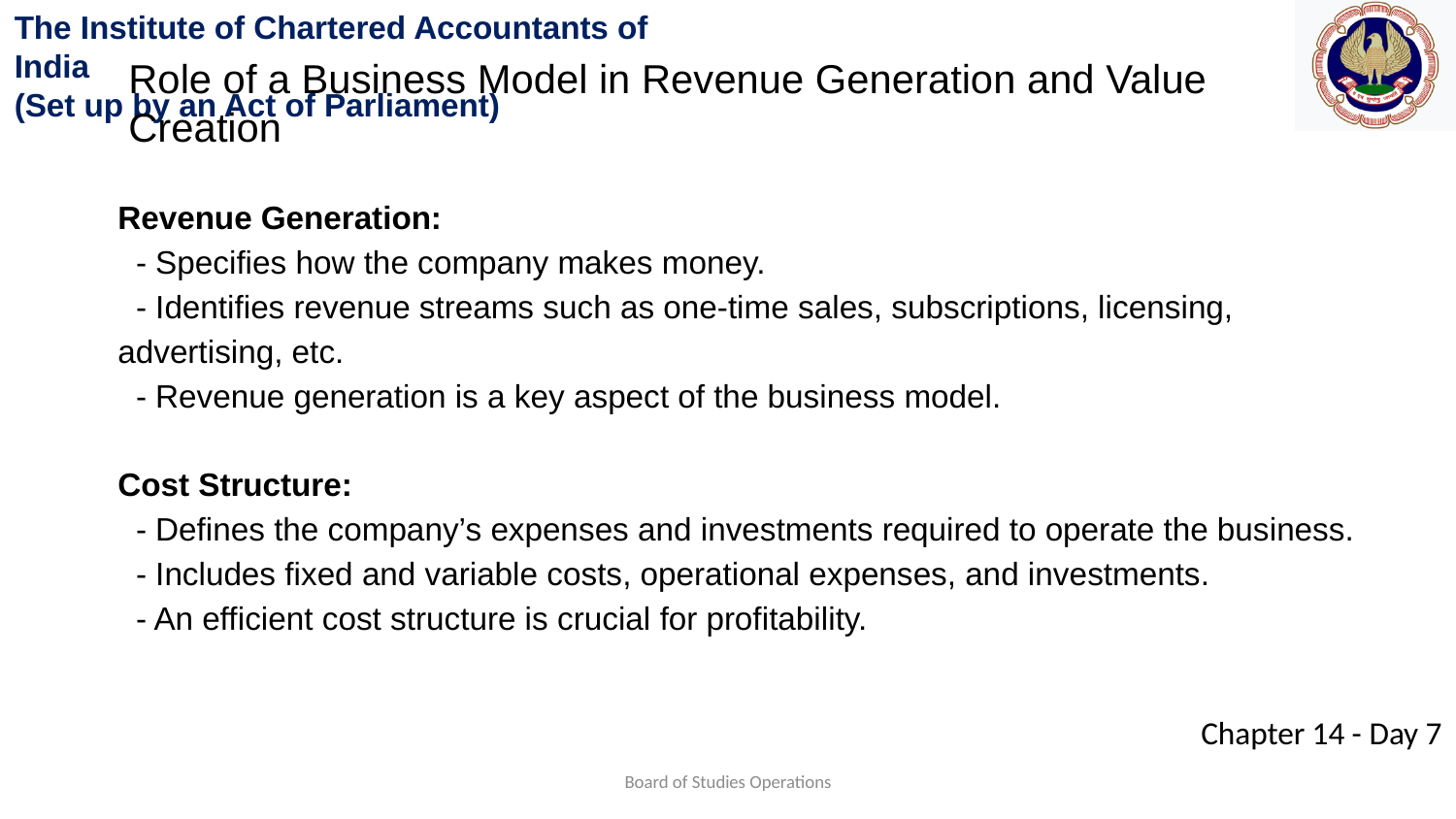

Role of a Business Model in Revenue Generation and Value Creation
Revenue Generation:
  - Specifies how the company makes money.
  - Identifies revenue streams such as one-time sales, subscriptions, licensing, advertising, etc.
  - Revenue generation is a key aspect of the business model.

Cost Structure:
  - Defines the company’s expenses and investments required to operate the business.
  - Includes fixed and variable costs, operational expenses, and investments.
  - An efficient cost structure is crucial for profitability.
Board of Studies Operations